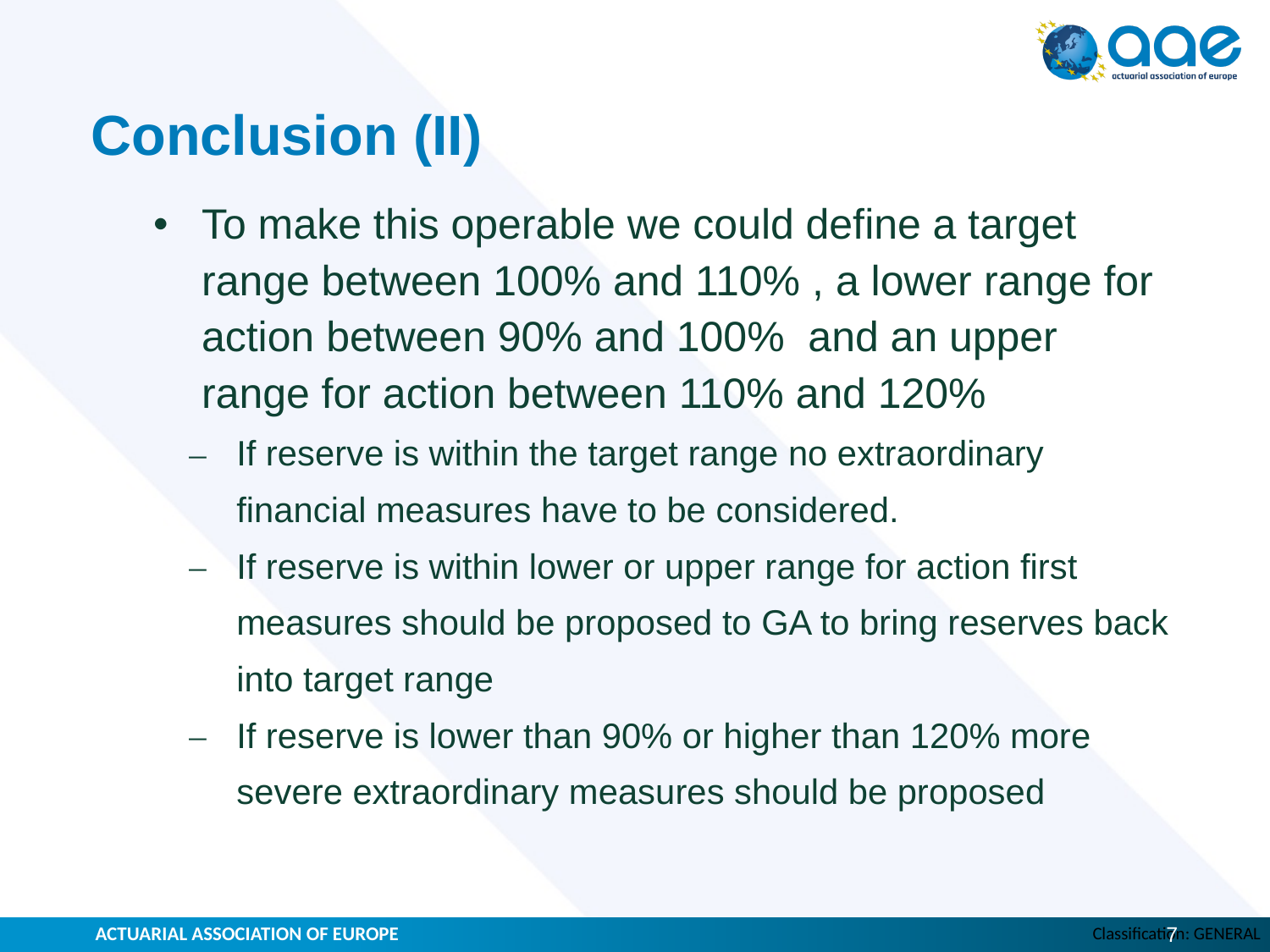

# Conclusion (II)
To make this operable we could define a target range between 100% and 110% , a lower range for action between 90% and 100%  and an upper range for action between 110% and 120%
If reserve is within the target range no extraordinary financial measures have to be considered.
If reserve is within lower or upper range for action first measures should be proposed to GA to bring reserves back into target range
If reserve is lower than 90% or higher than 120% more severe extraordinary measures should be proposed

ACTUARIAL ASSOCIATION OF EUROPE
7